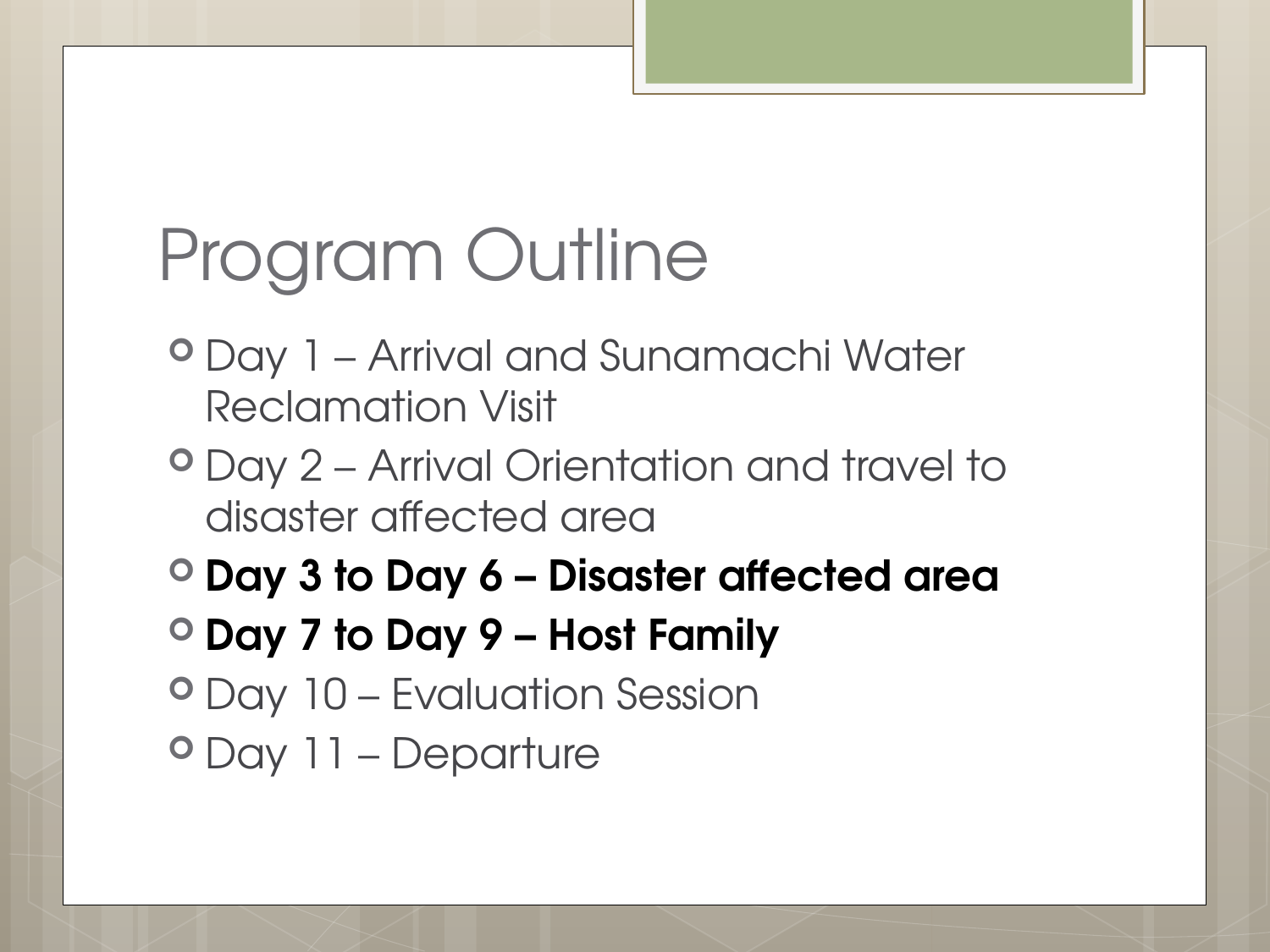

# Program Outline
Day 1 – Arrival and Sunamachi Water Reclamation Visit
Day 2 – Arrival Orientation and travel to disaster affected area
Day 3 to Day 6 – Disaster affected area
Day 7 to Day 9 – Host Family
Day 10 – Evaluation Session
Day 11 – Departure